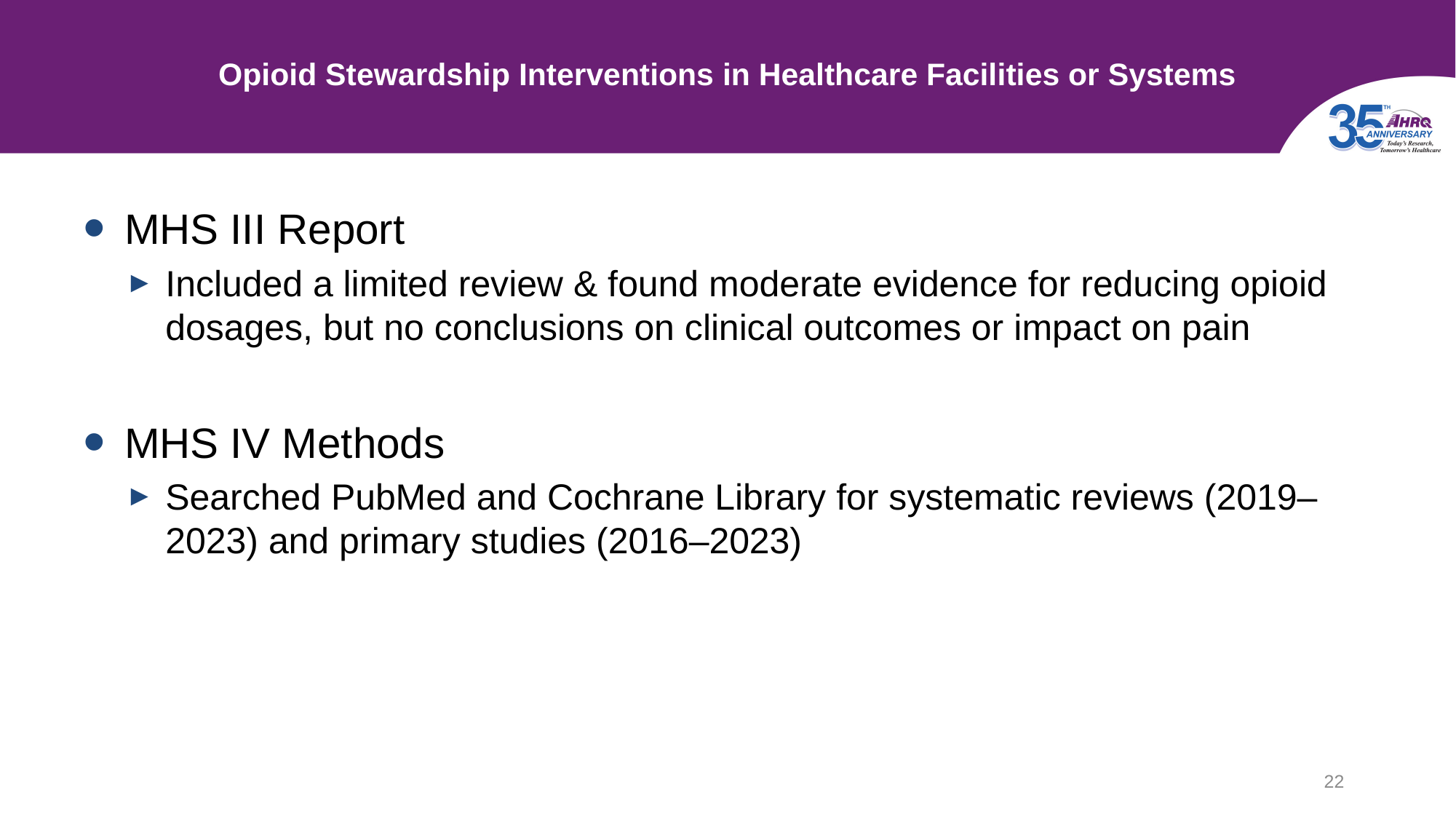

# Opioid Stewardship Interventions in Healthcare Facilities or Systems
MHS III Report
Included a limited review & found moderate evidence for reducing opioid dosages, but no conclusions on clinical outcomes or impact on pain

MHS IV Methods
Searched PubMed and Cochrane Library for systematic reviews (2019–2023) and primary studies (2016–2023)

22